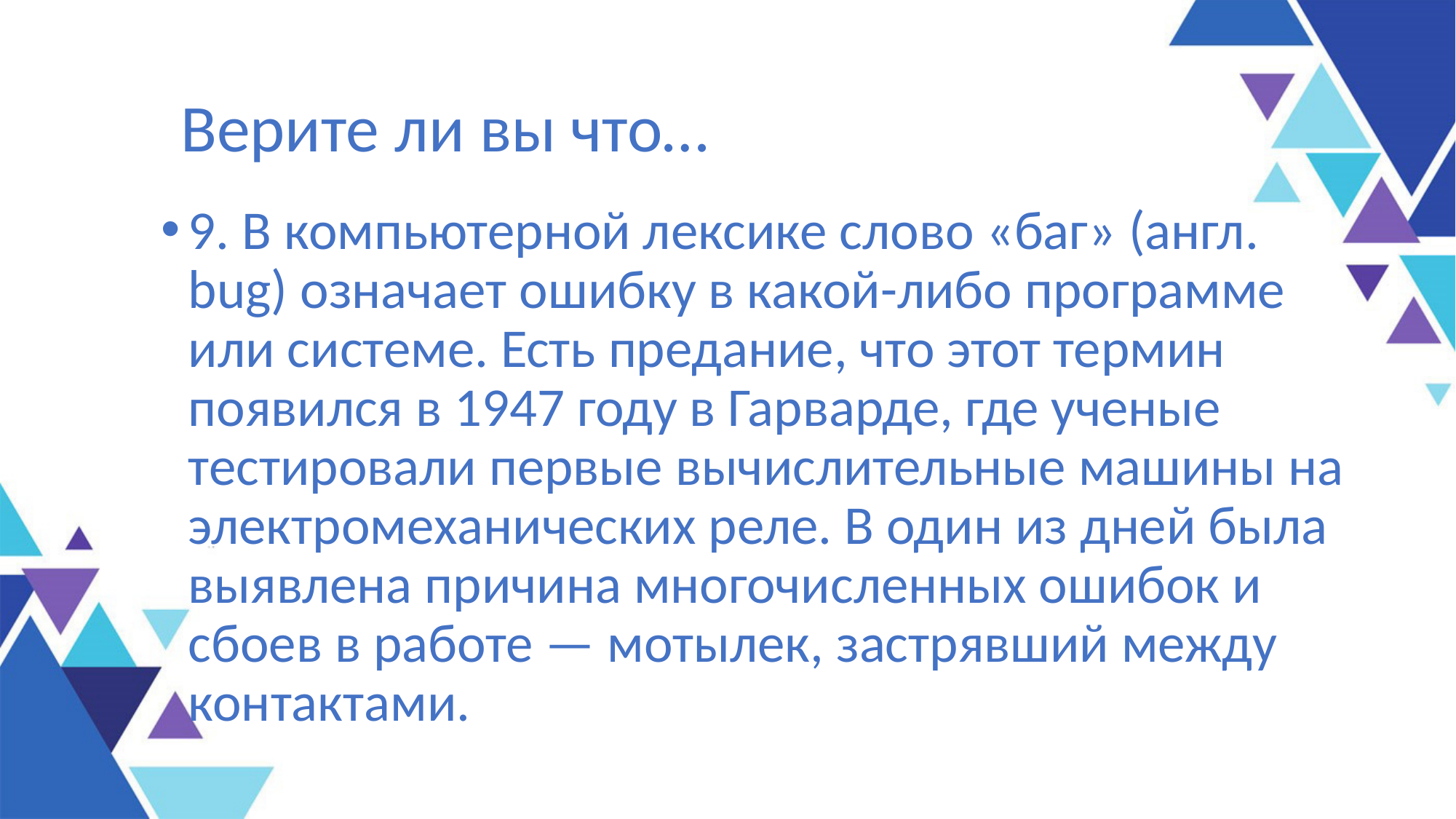

# Верите ли вы что…
9. В компьютерной лексике слово «баг» (англ. bug) означает ошибку в какой-либо программе или системе. Есть предание, что этот термин появился в 1947 году в Гарварде, где ученые тестировали первые вычислительные машины на электромеханических реле. В один из дней была выявлена причина многочисленных ошибок и сбоев в работе — мотылек, застрявший между контактами.